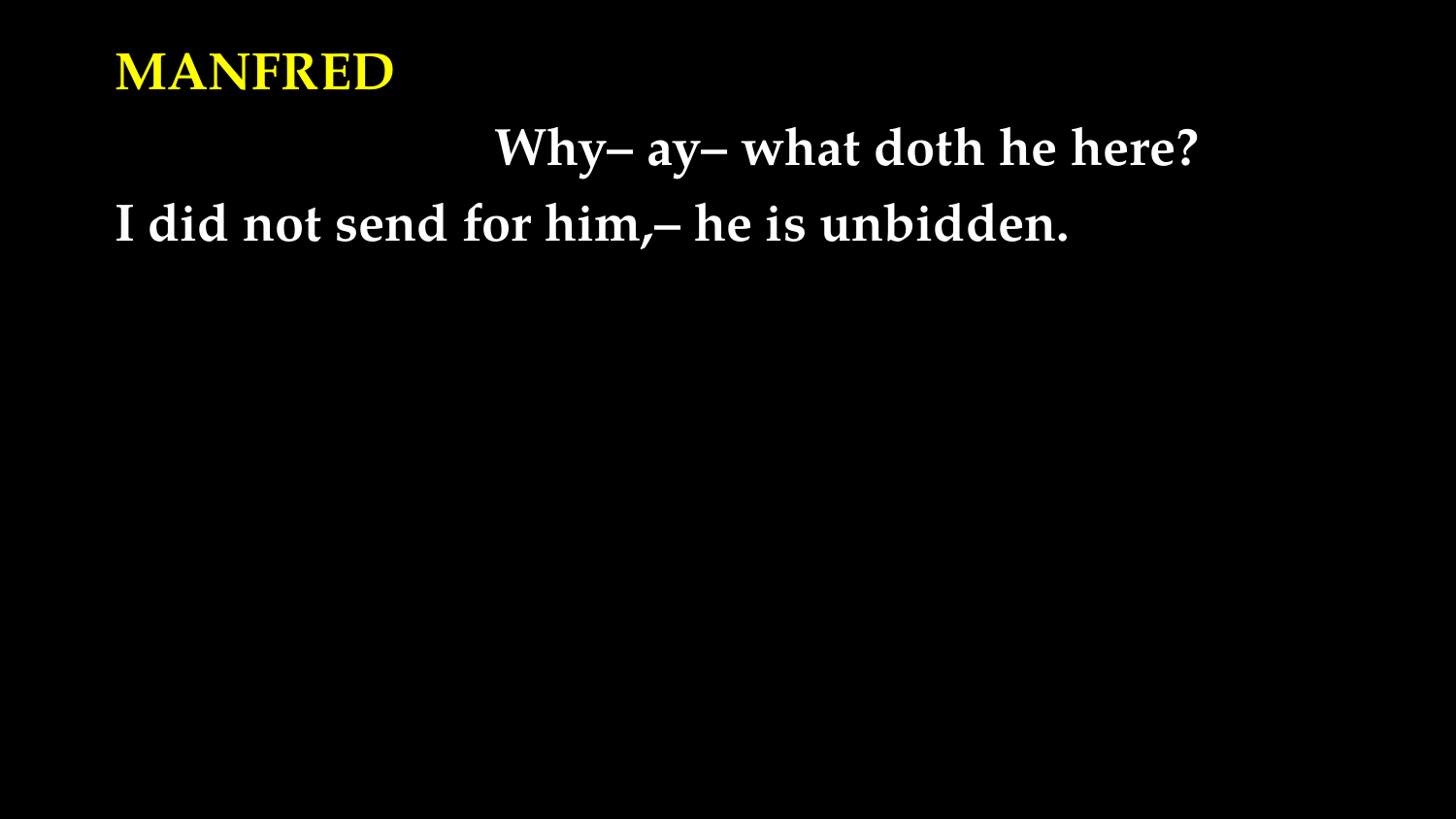

# Manfred Why– ay– what doth he here? I did not send for him,– he is unbidden.